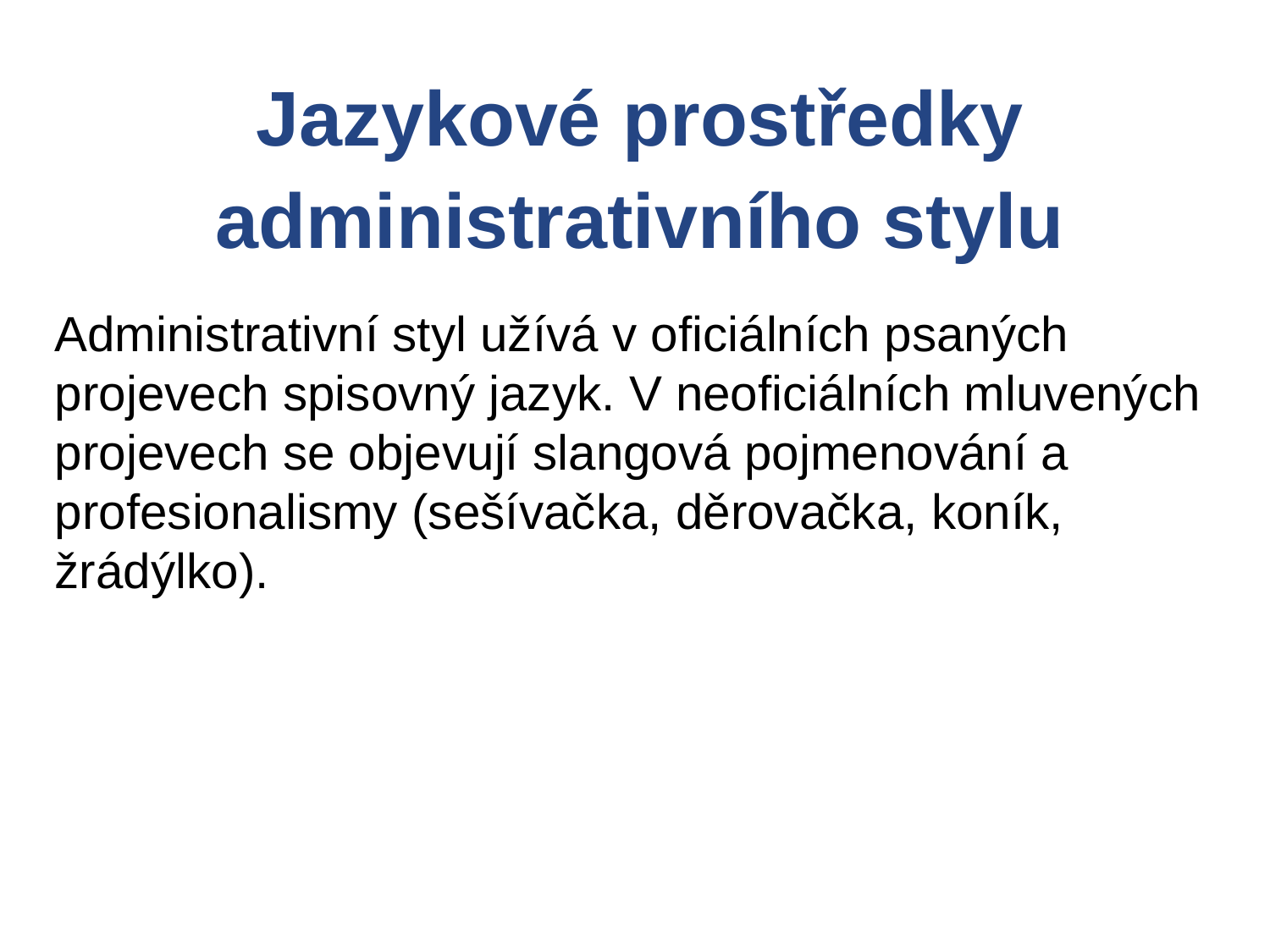

Jazykové prostředky administrativního stylu
Administrativní styl užívá v oficiálních psaných projevech spisovný jazyk. V neoficiálních mluvených projevech se objevují slangová pojmenování a profesionalismy (sešívačka, děrovačka, koník, žrádýlko).